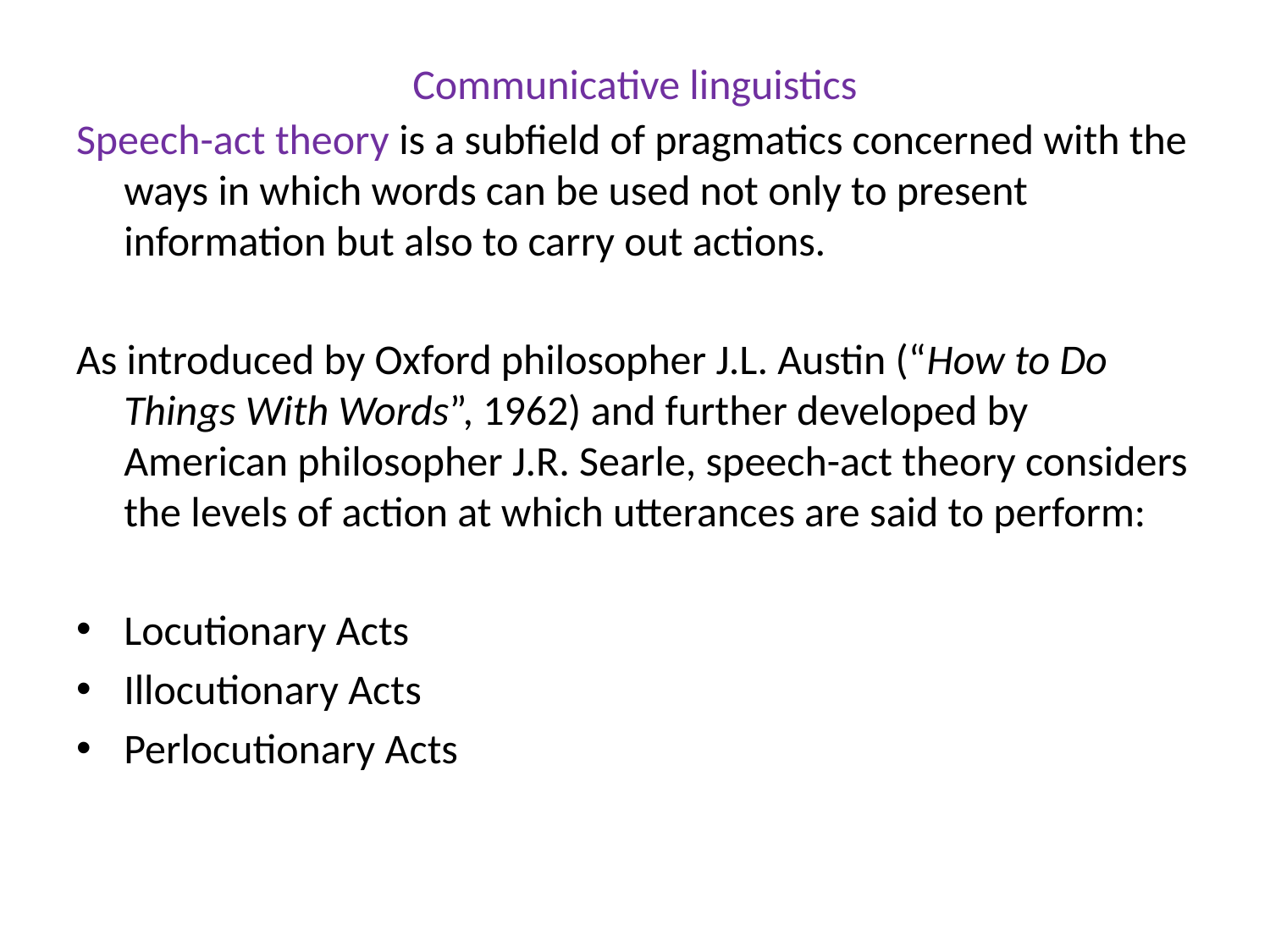

# Communicative linguistics
Speech-act theory is a subfield of pragmatics concerned with the ways in which words can be used not only to present information but also to carry out actions.

As introduced by Oxford philosopher J.L. Austin (“How to Do Things With Words”, 1962) and further developed by American philosopher J.R. Searle, speech-act theory considers the levels of action at which utterances are said to perform:

Locutionary Acts
Illocutionary Acts
Perlocutionary Acts